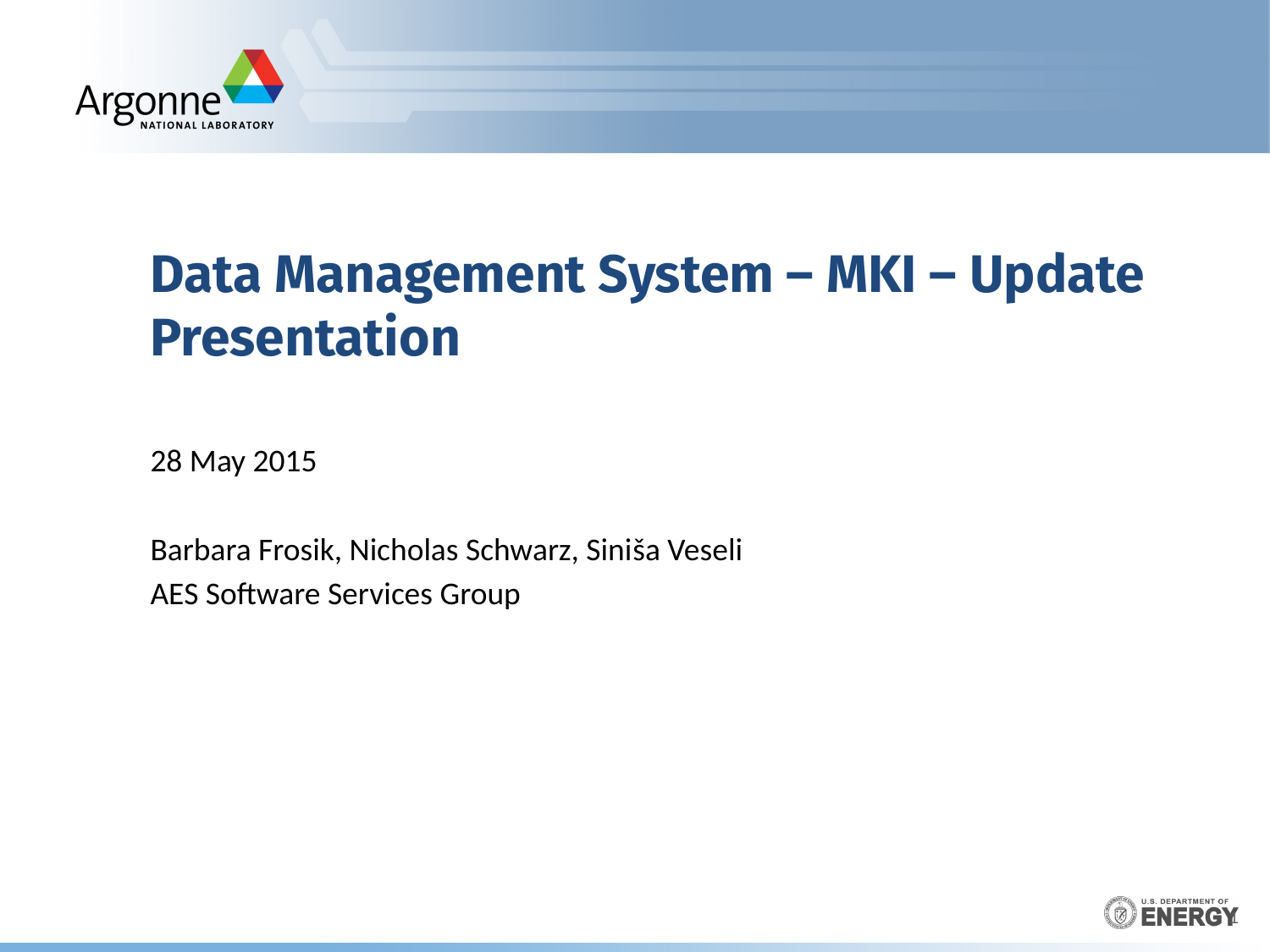

# Data Management System – MKI – Update Presentation
28 May 2015

Barbara Frosik, Nicholas Schwarz, Siniša Veseli
AES Software Services Group
1